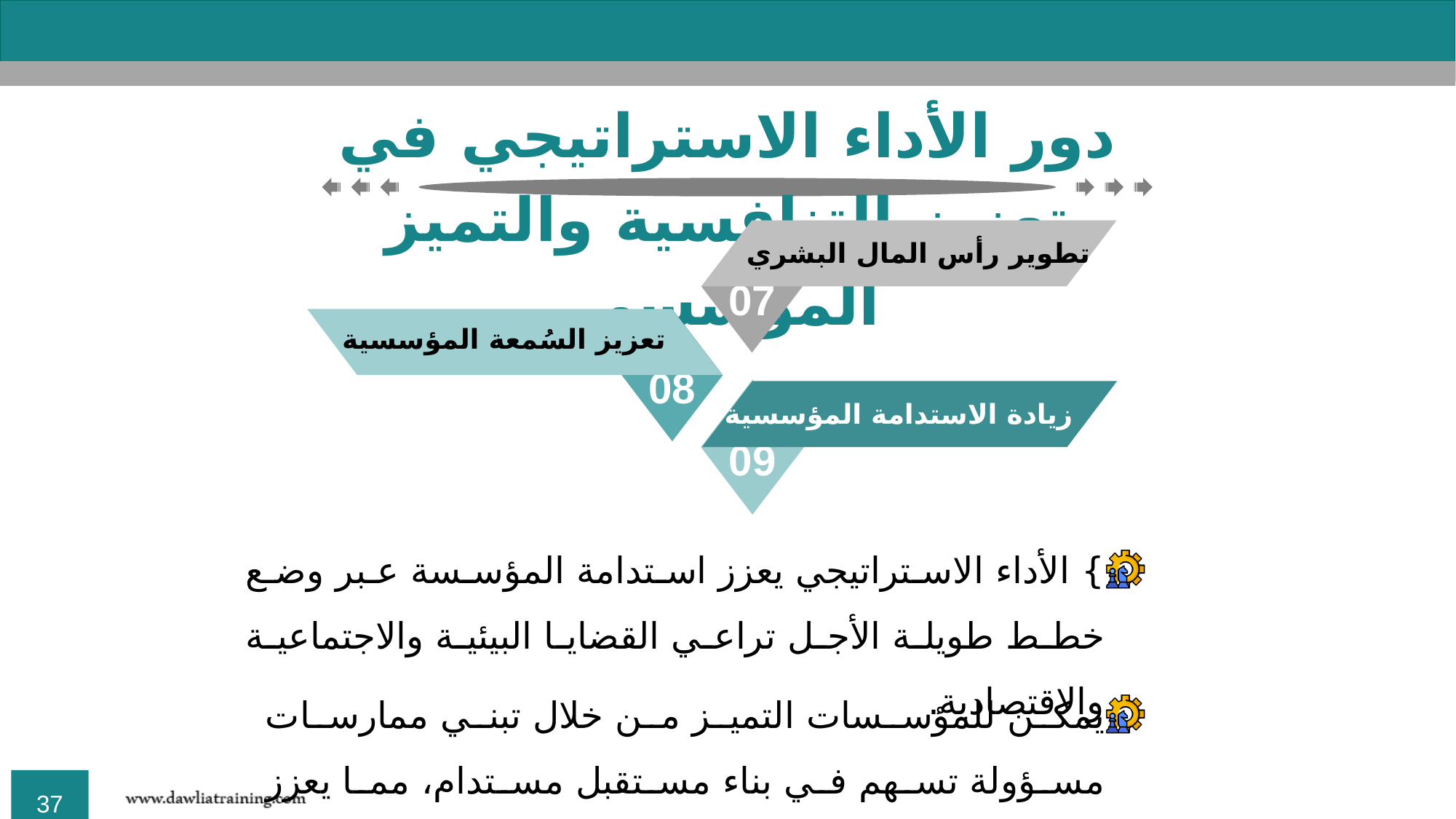

01
تحقيق ميزة تنافسية مستدامة

03
تحسين الكفاءة والفعالية المؤسسية

05
تعزيز رضا العملاء وبناء علاقات قوية

06
زيادة القدرة التنافسية الدولية

02
التكيّف مع التغيرات البيئية والسوقية

04
دعم الابتكار والتطوير
دور الأداء الاستراتيجي في تعزيز التنافسية والتميز المؤسسي

07
تطوير رأس المال البشري

08
تعزيز السُمعة المؤسسية

09
زيادة الاستدامة المؤسسية
} الأداء الاستراتيجي يعزز استدامة المؤسسة عبر وضع خطط طويلة الأجل تراعي القضايا البيئية والاجتماعية والاقتصادية.

يمكن للمؤسسات التميز من خلال تبني ممارسات مسؤولة تسهم في بناء مستقبل مستدام، مما يعزز مكانتها التنافسية.